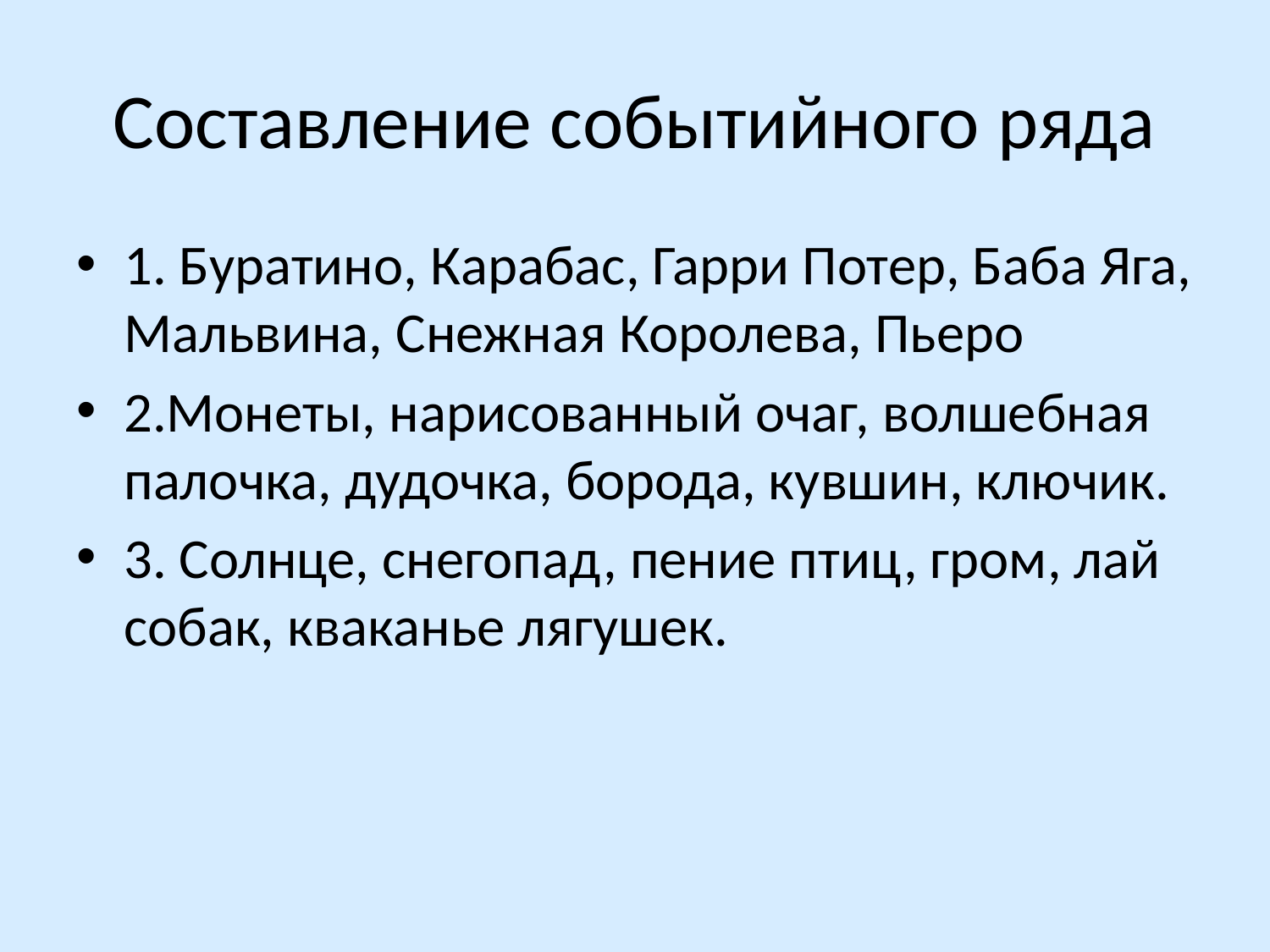

# Составление событийного ряда
1. Буратино, Карабас, Гарри Потер, Баба Яга, Мальвина, Снежная Королева, Пьеро
2.Монеты, нарисованный очаг, волшебная палочка, дудочка, борода, кувшин, ключик.
3. Солнце, снегопад, пение птиц, гром, лай собак, кваканье лягушек.